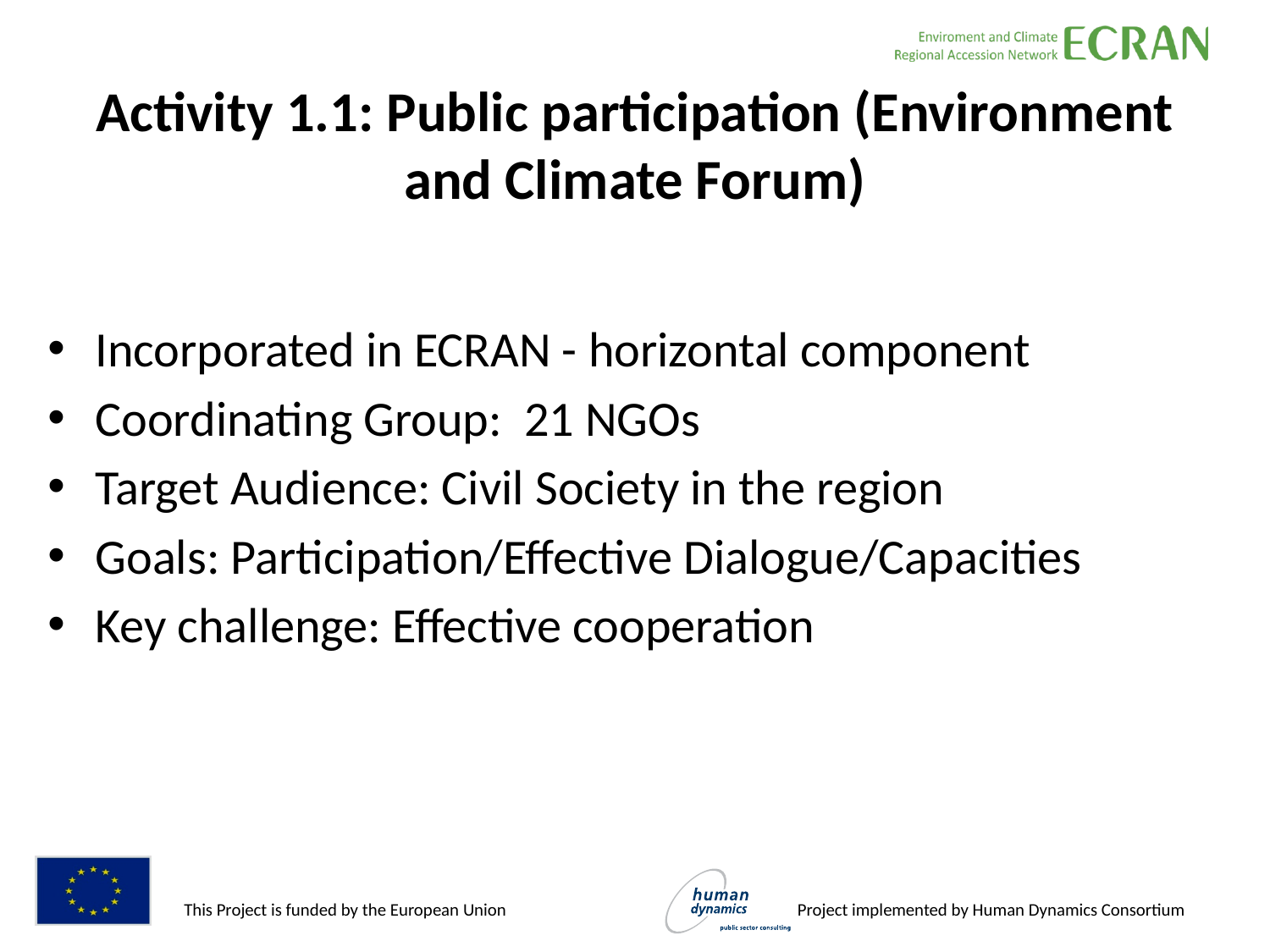

# Activity 1.1: Public participation (Environment and Climate Forum)
Incorporated in ECRAN - horizontal component
Coordinating Group:  21 NGOs
Target Audience: Civil Society in the region
Goals: Participation/Effective Dialogue/Capacities
Key challenge: Effective cooperation